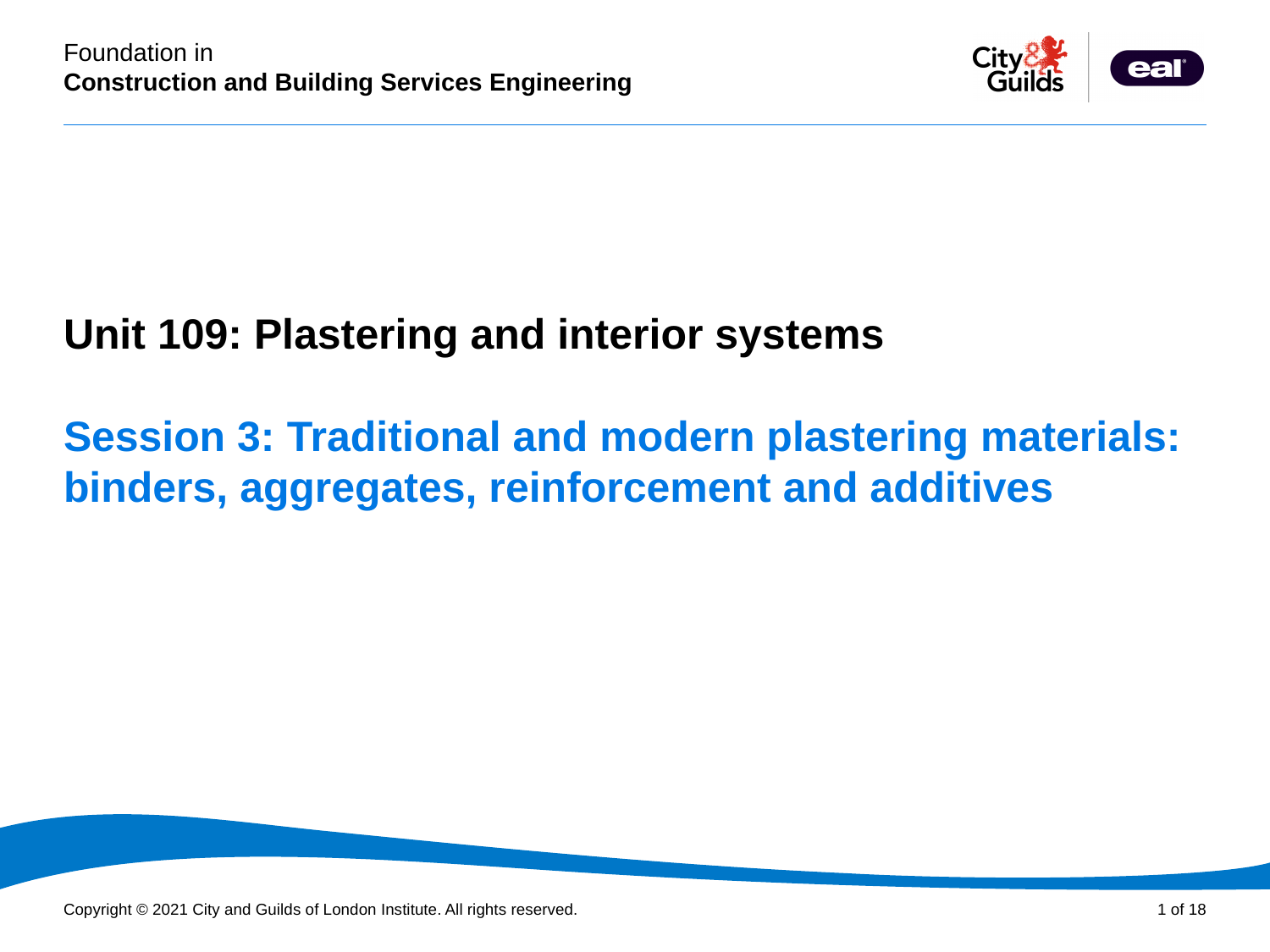

PowerPoint presentation
Unit 109: Plastering and interior systems
# Session 3: Traditional and modern plastering materials: binders, aggregates, reinforcement and additives